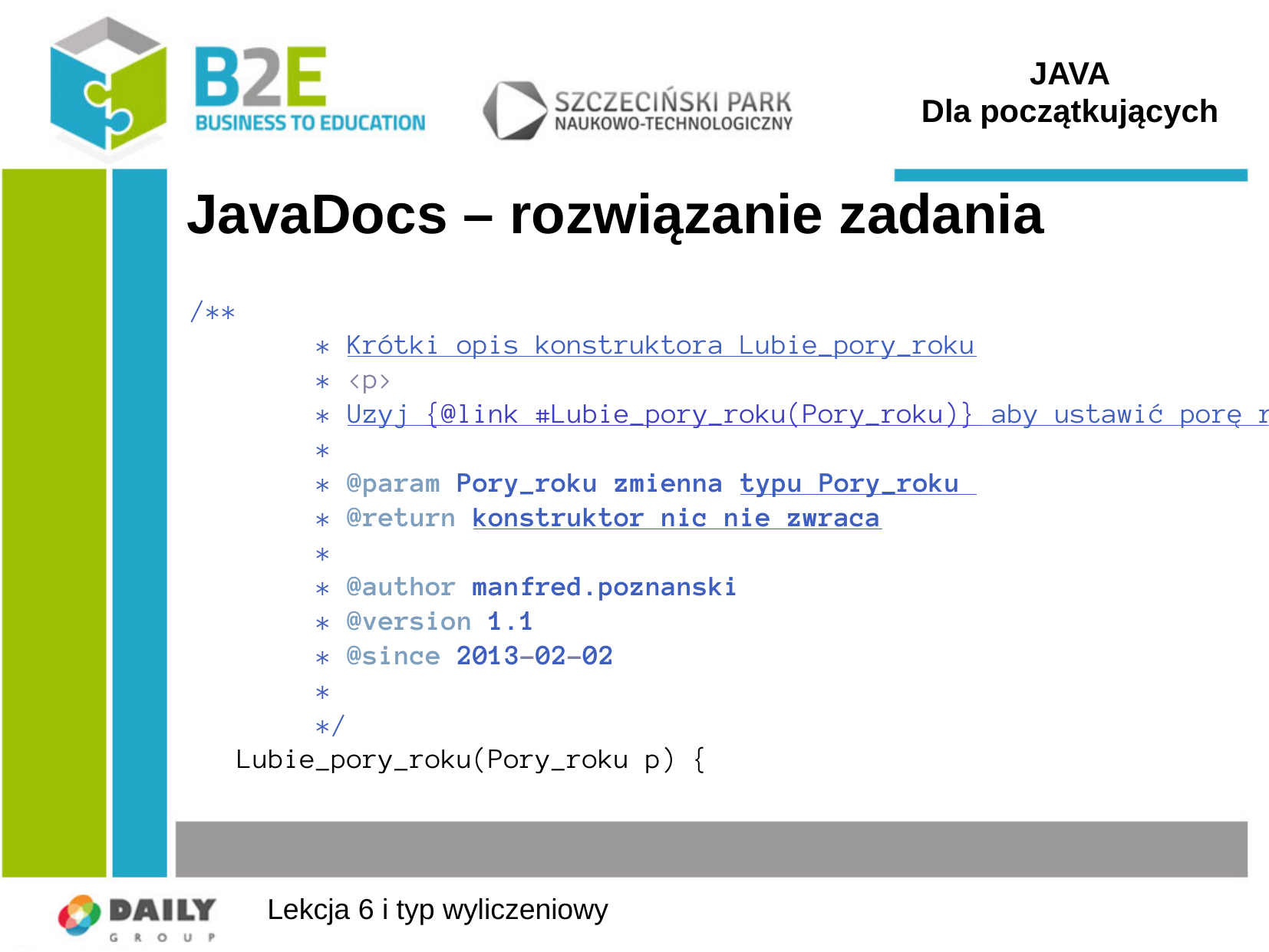

JAVA
Dla początkujących
# JavaDocs – rozwiązanie zadania
 /**
         * Krótki opis konstruktora Lubie_pory_roku
         * <p>
         * Uzyj {@link #Lubie_pory_roku(Pory_roku)} aby ustawić porę roku.
         *
         * @param Pory_roku zmienna typu Pory_roku
         * @return konstruktor nic nie zwraca
         *
         * @author manfred.poznanski
         * @version 1.1
         * @since 2013-02-02
         *
         */
    Lubie_pory_roku(Pory_roku p) {
Lekcja 6 i typ wyliczeniowy